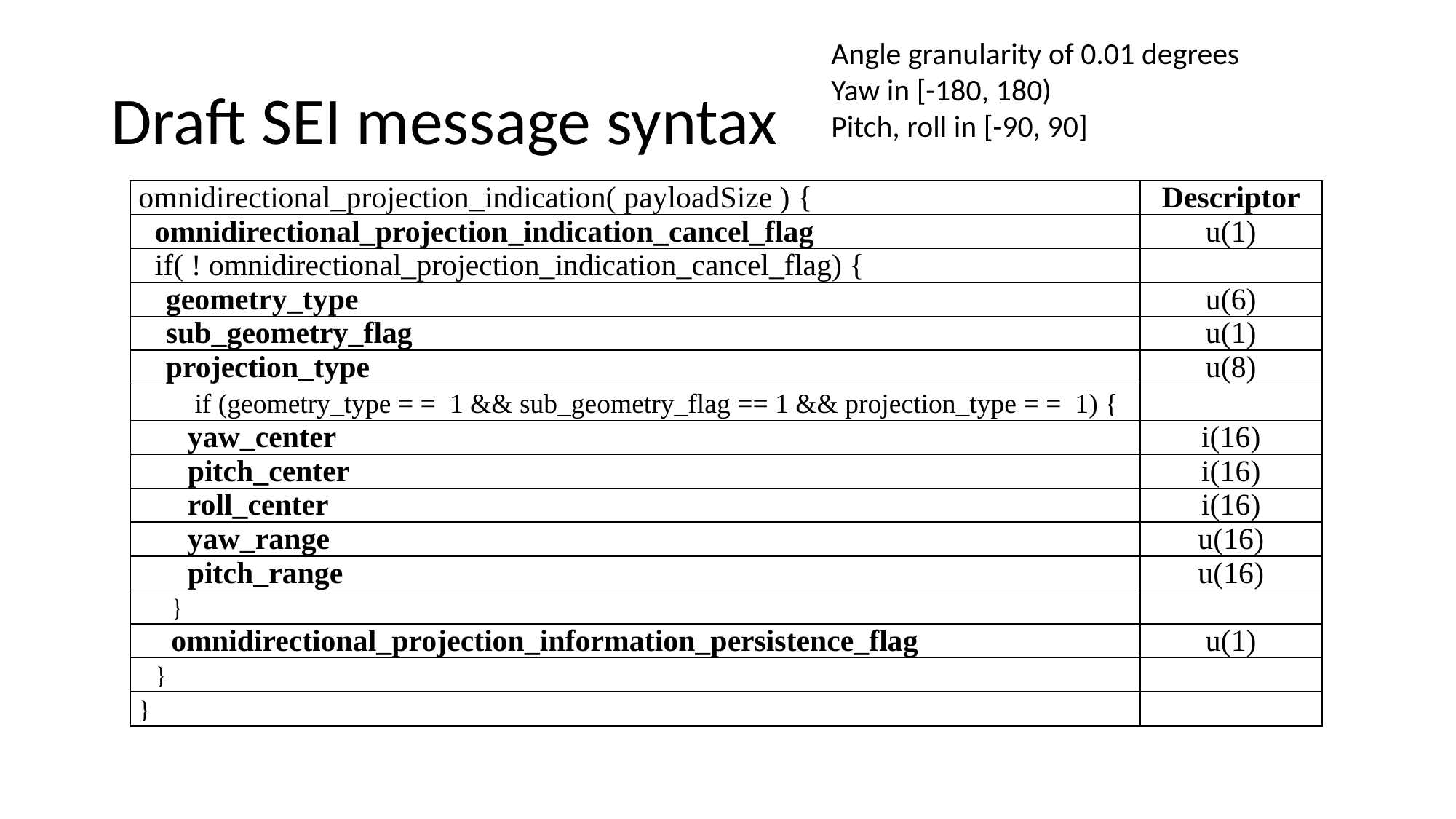

Angle granularity of 0.01 degrees
Yaw in [-180, 180)
Pitch, roll in [-90, 90]
# Draft SEI message syntax
| omnidirectional\_projection\_indication( payloadSize ) { | Descriptor |
| --- | --- |
| omnidirectional\_projection\_indication\_cancel\_flag | u(1) |
| if( ! omnidirectional\_projection\_indication\_cancel\_flag) { |  |
| geometry\_type | u(6) |
| sub\_geometry\_flag | u(1) |
| projection\_type | u(8) |
| if (geometry\_type = =  1 && sub\_geometry\_flag == 1 && projection\_type = =  1) { |  |
| yaw\_center | i(16) |
| pitch\_center | i(16) |
| roll\_center | i(16) |
| yaw\_range | u(16) |
| pitch\_range | u(16) |
| } |  |
| omnidirectional\_projection\_information\_persistence\_flag | u(1) |
| } |  |
| } |  |